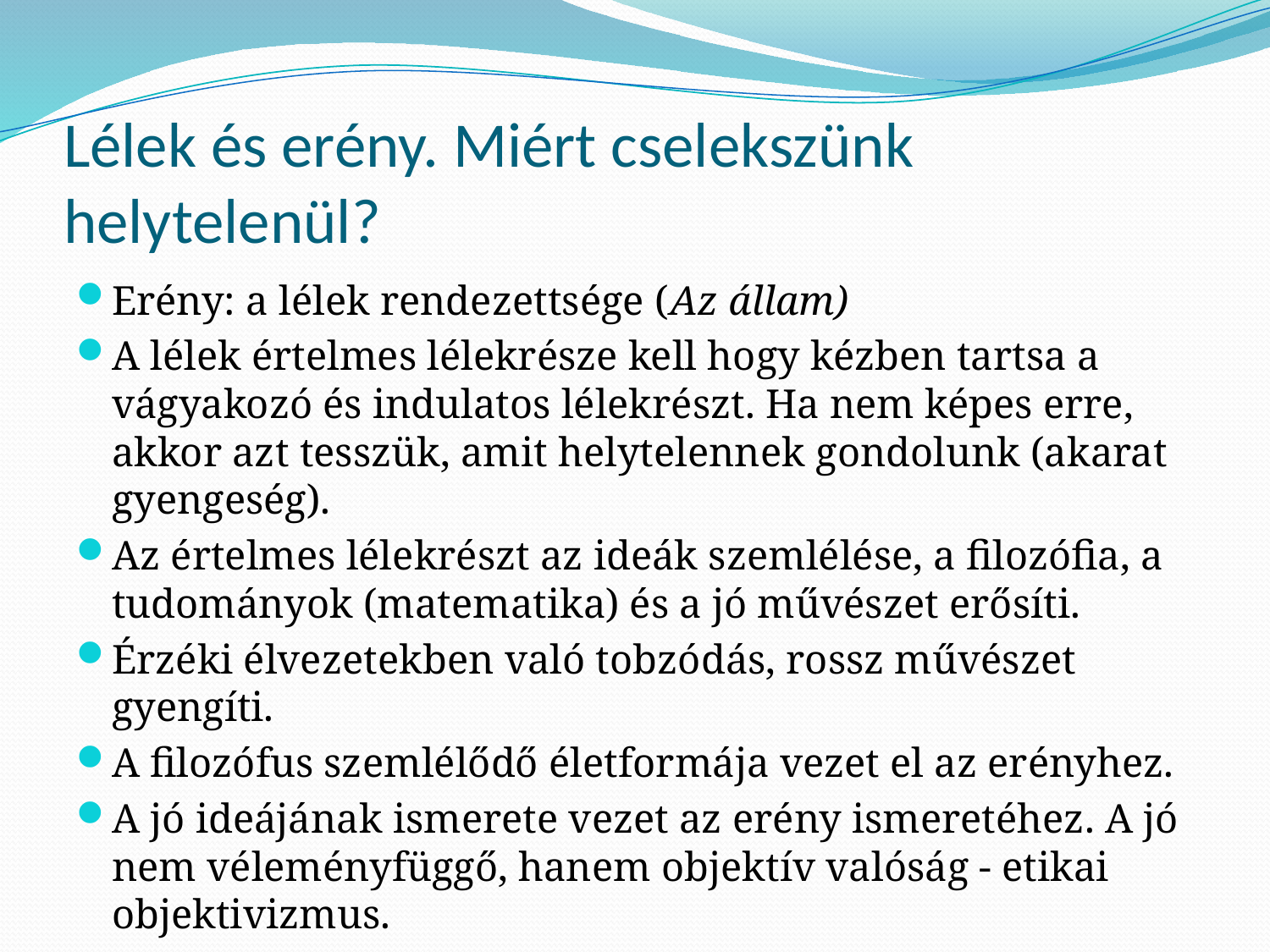

# Lélek és erény. Miért cselekszünk helytelenül?
Erény: a lélek rendezettsége (Az állam)
A lélek értelmes lélekrésze kell hogy kézben tartsa a vágyakozó és indulatos lélekrészt. Ha nem képes erre, akkor azt tesszük, amit helytelennek gondolunk (akarat gyengeség).
Az értelmes lélekrészt az ideák szemlélése, a filozófia, a tudományok (matematika) és a jó művészet erősíti.
Érzéki élvezetekben való tobzódás, rossz művészet gyengíti.
A filozófus szemlélődő életformája vezet el az erényhez.
A jó ideájának ismerete vezet az erény ismeretéhez. A jó nem véleményfüggő, hanem objektív valóság - etikai objektivizmus.